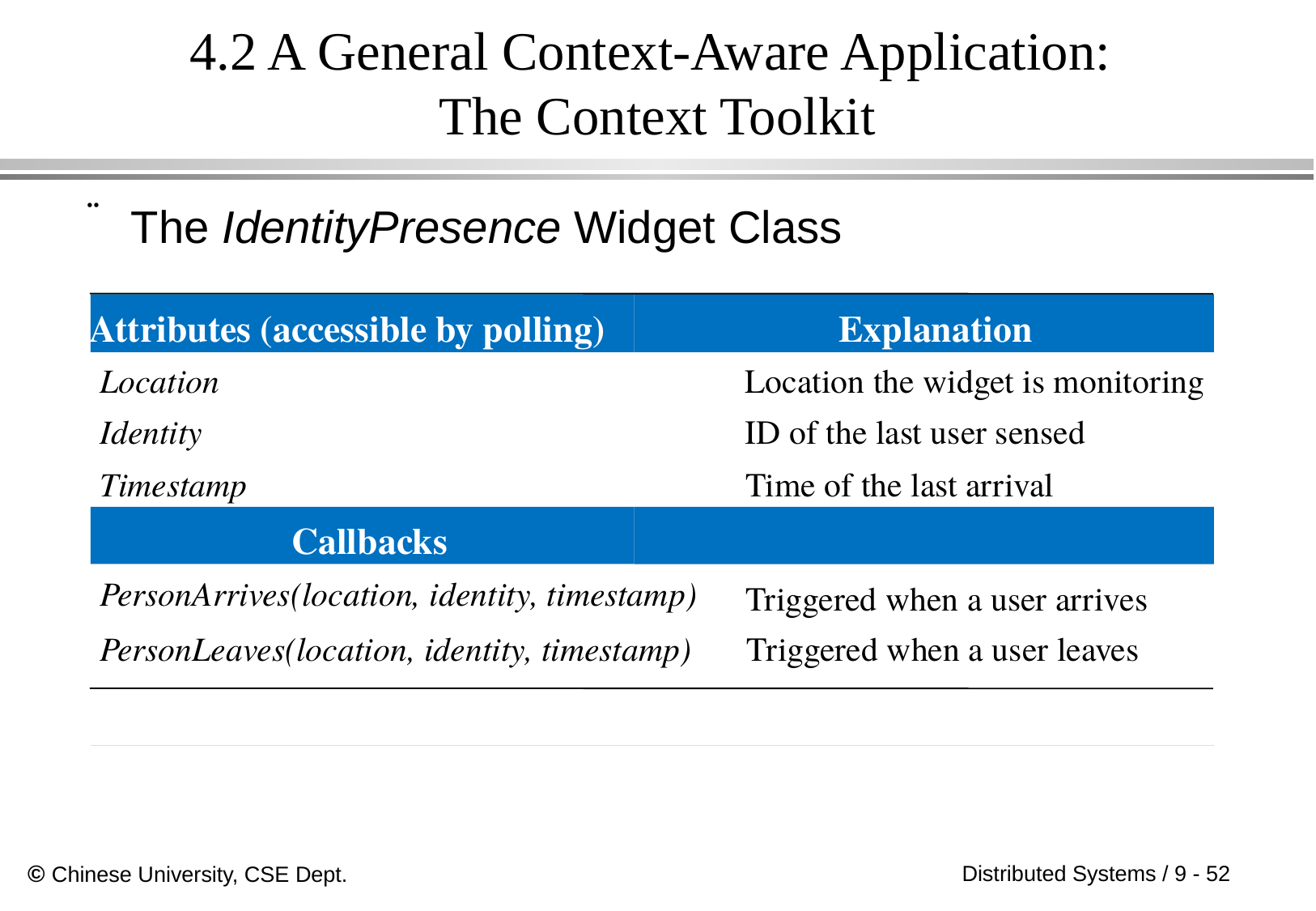

# 4.2 A General Context-Aware Application: The Context Toolkit
The IdentityPresence Widget Class

Attributes (accessible by polling)
Explanation

Location
Location the widget is monitoring

Identity
ID of the last user sensed

Timestamp
Time of the last arrival

Callbacks

PersonArrives(location, identity, timestamp)
Triggered when a user arrives
PersonLeaves(location, identity, timestamp)
Triggered when a user leaves